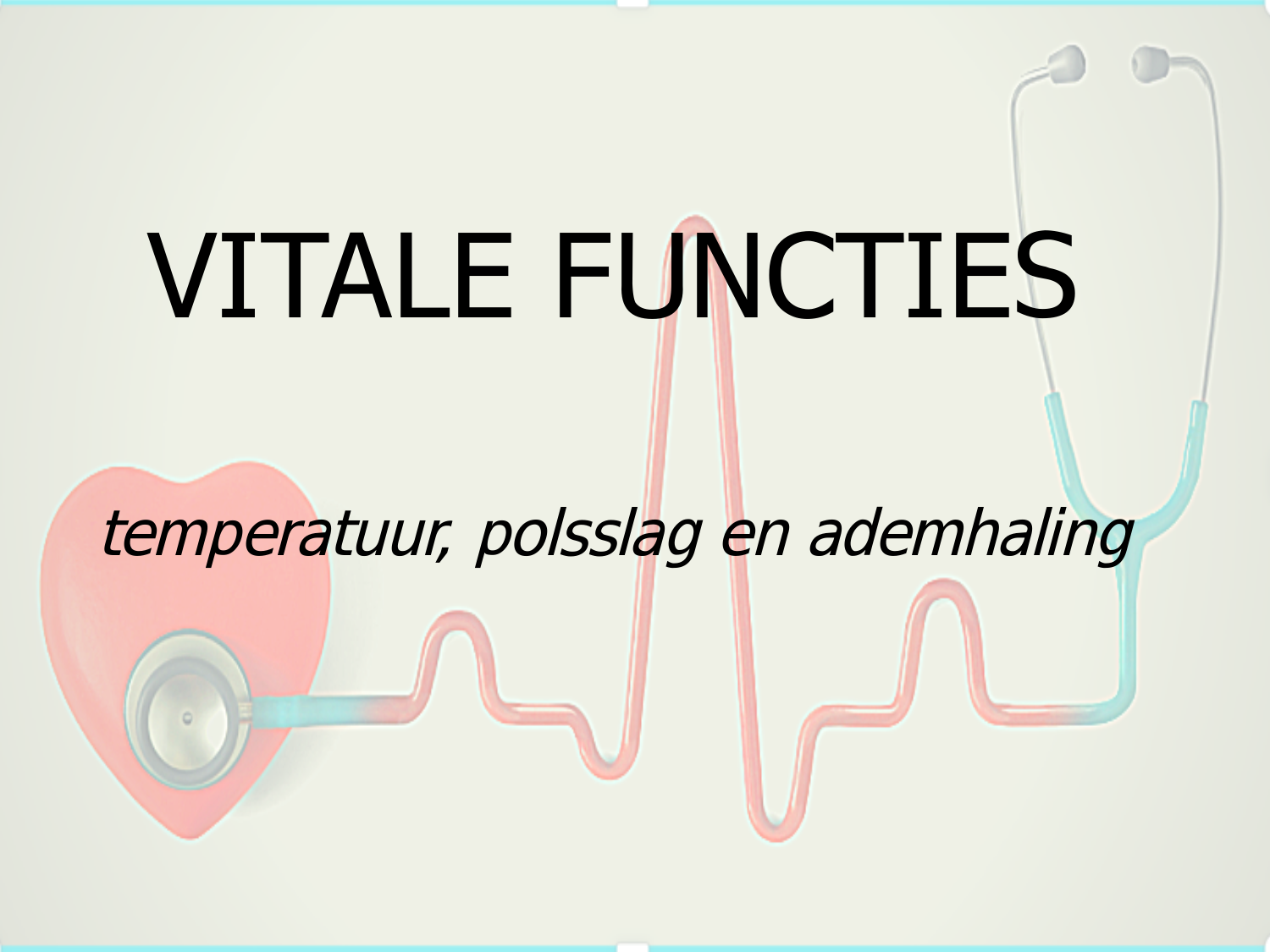

# VITALE FUNCTieS
temperatuur, polsslag en ademhaling